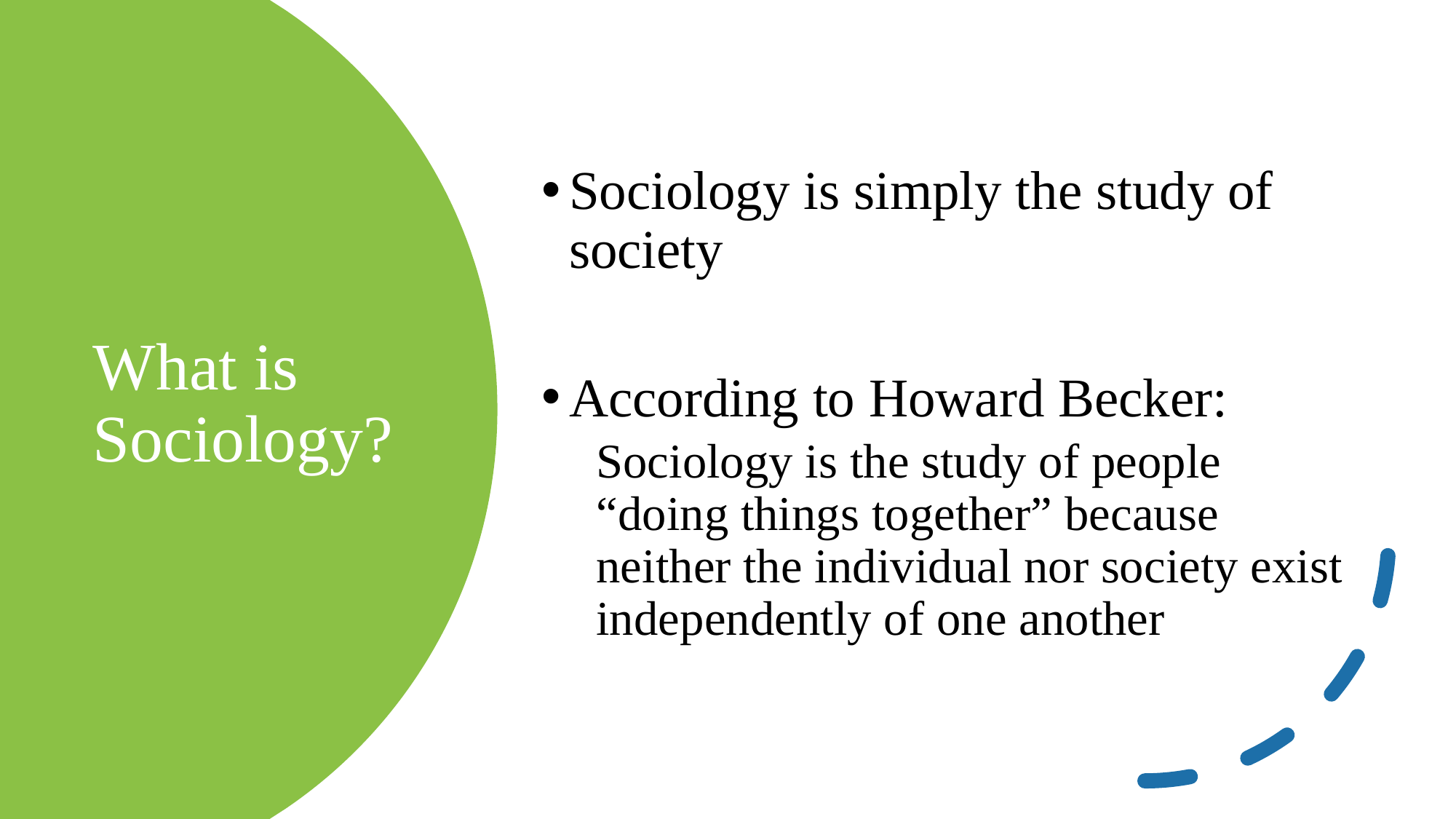

Sociology is simply the study of society

According to Howard Becker:
Sociology is the study of people “doing things together” because neither the individual nor society exist independently of one another
# What is Sociology?